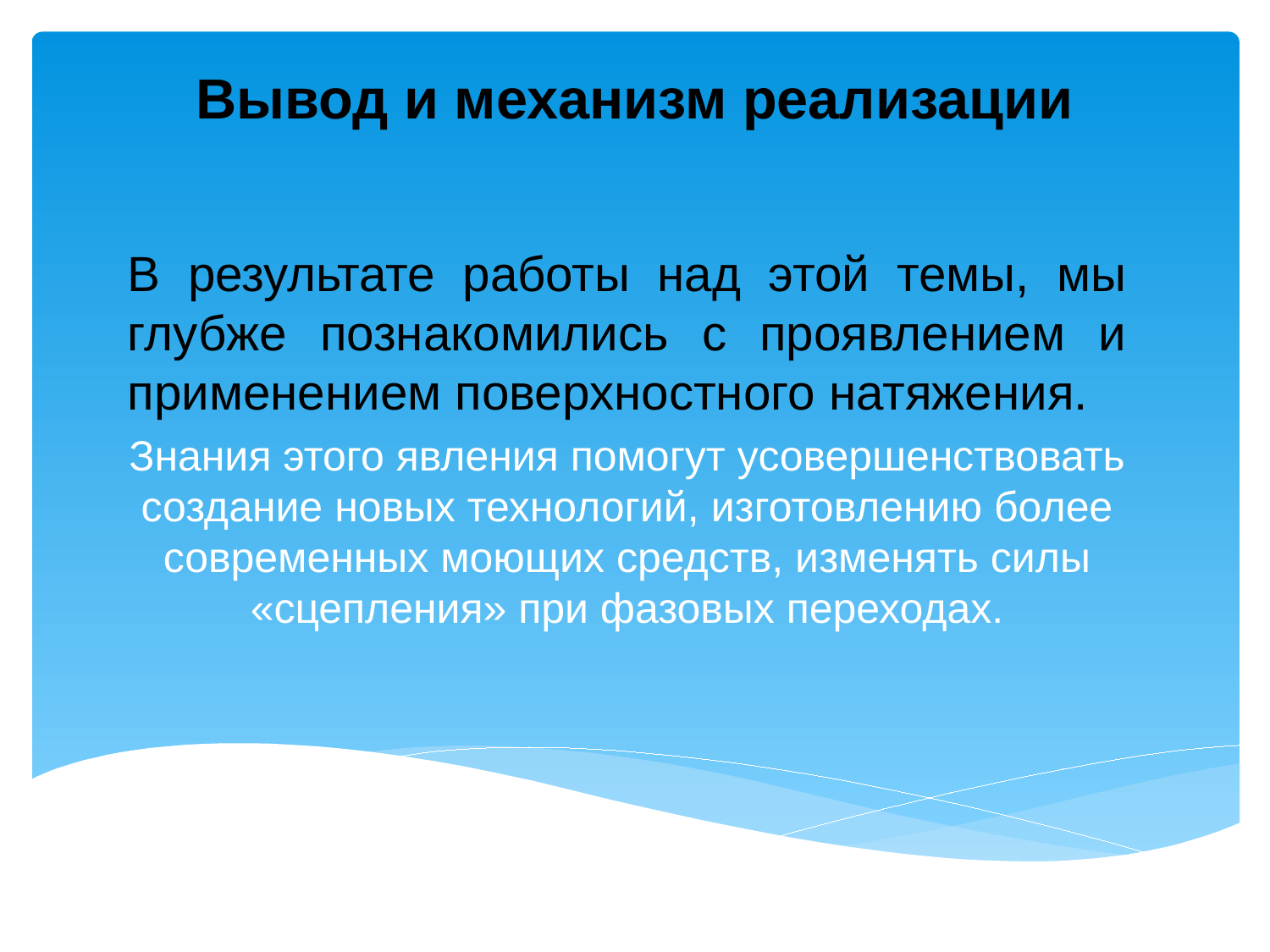

# Вывод и механизм реализации
В результате работы над этой темы, мы глубже познакомились с проявлением и применением поверхностного натяжения.
Знания этого явления помогут усовершенствовать создание новых технологий, изготовлению более современных моющих средств, изменять силы «сцепления» при фазовых переходах.